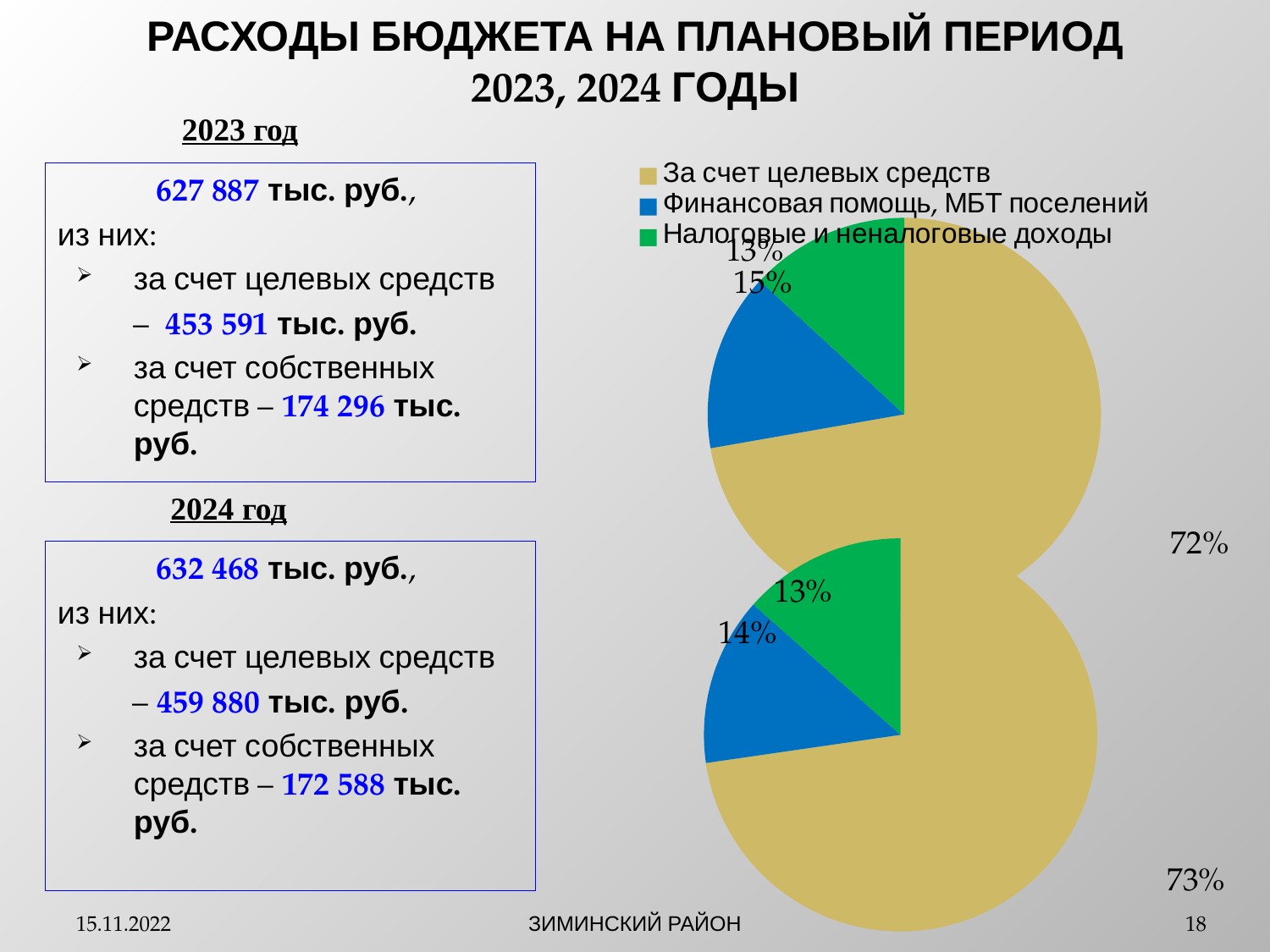

РАСХОДЫ БЮДЖЕТА НА ПЛАНОВЫЙ ПЕРИОД
2023, 2024 ГОДЫ
2023 год

[unsupported chart]

627 887 тыс. руб.,
из них:
за счет целевых средств
	–  453 591 тыс. руб.
за счет собственных средств – 174 296 тыс. руб.

[unsupported chart]

2024 год
632 468 тыс. руб.,
из них:
за счет целевых средств
       – 459 880 тыс. руб.
за счет собственных средств – 172 588 тыс. руб.

15.11.2022
ЗИМИНСКИЙ РАЙОН
18